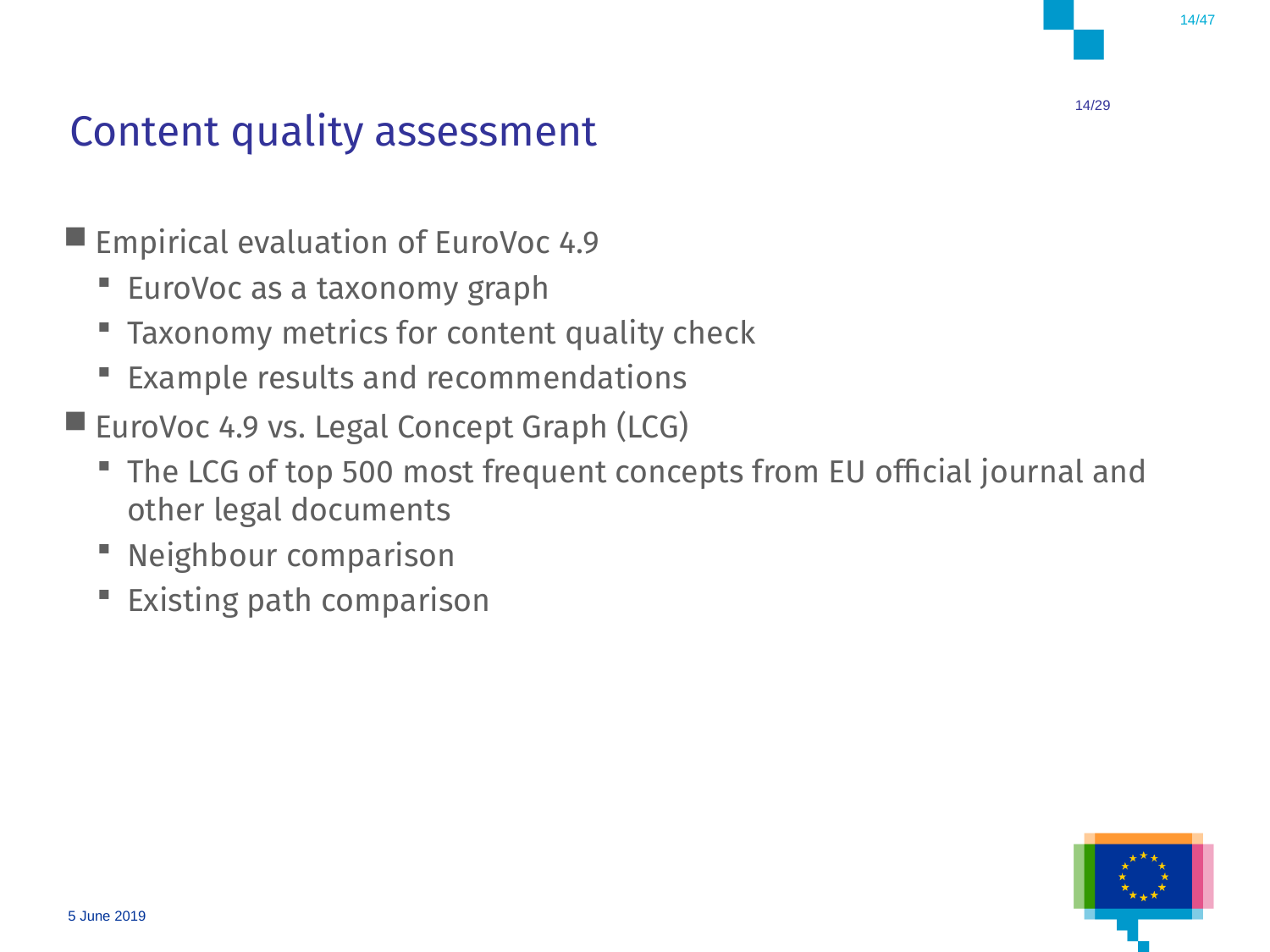

14/47
14/29
# Content quality assessment
Empirical evaluation of EuroVoc 4.9
EuroVoc as a taxonomy graph
Taxonomy metrics for content quality check
Example results and recommendations
EuroVoc 4.9 vs. Legal Concept Graph (LCG)
The LCG of top 500 most frequent concepts from EU official journal and other legal documents
Neighbour comparison
Existing path comparison

5 June 2019